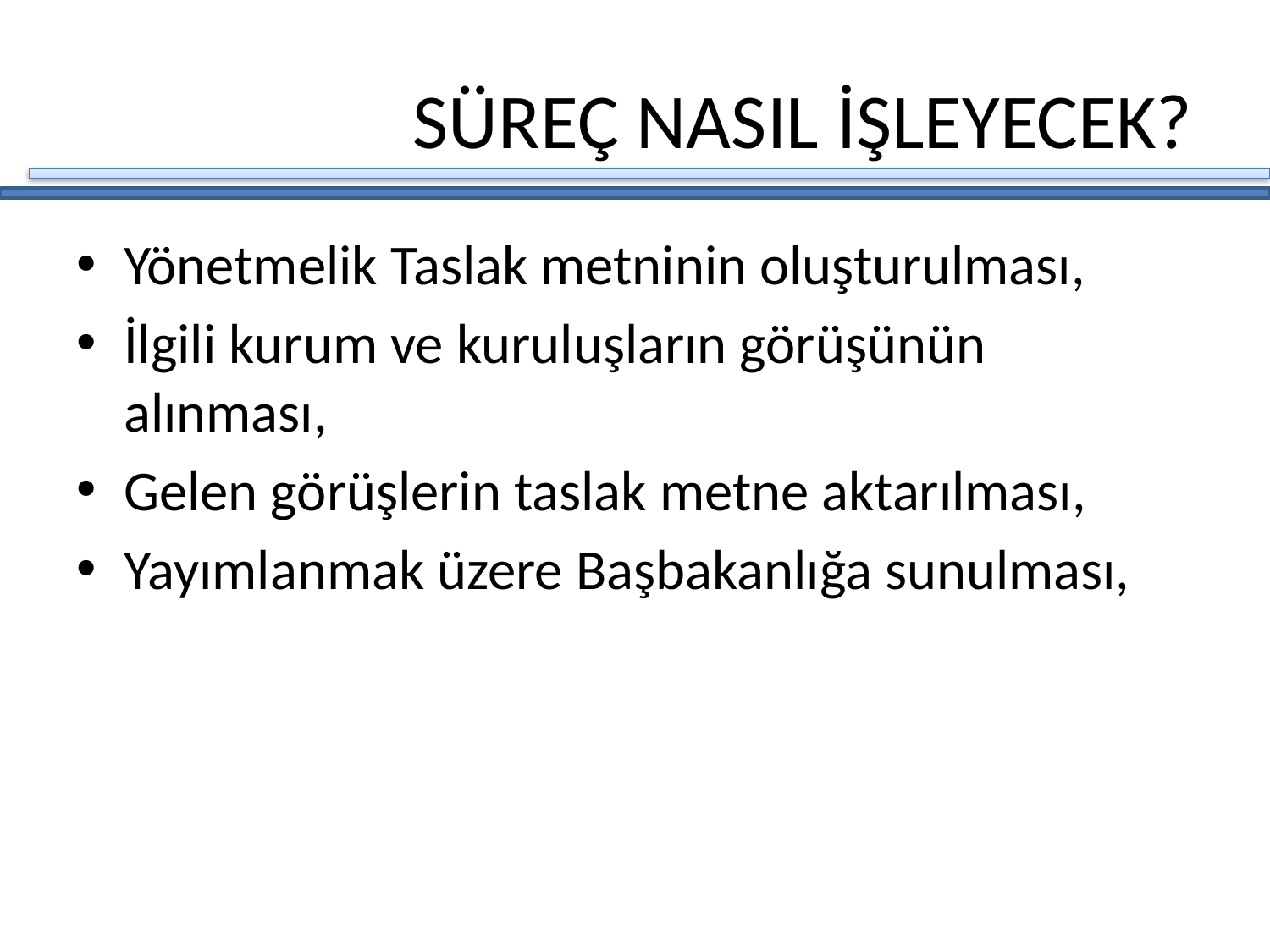

# SÜREÇ NASIL İŞLEYECEK?

Yönetmelik Taslak metninin oluşturulması,
İlgili kurum ve kuruluşların görüşünün alınması,
Gelen görüşlerin taslak metne aktarılması,
Yayımlanmak üzere Başbakanlığa sunulması,